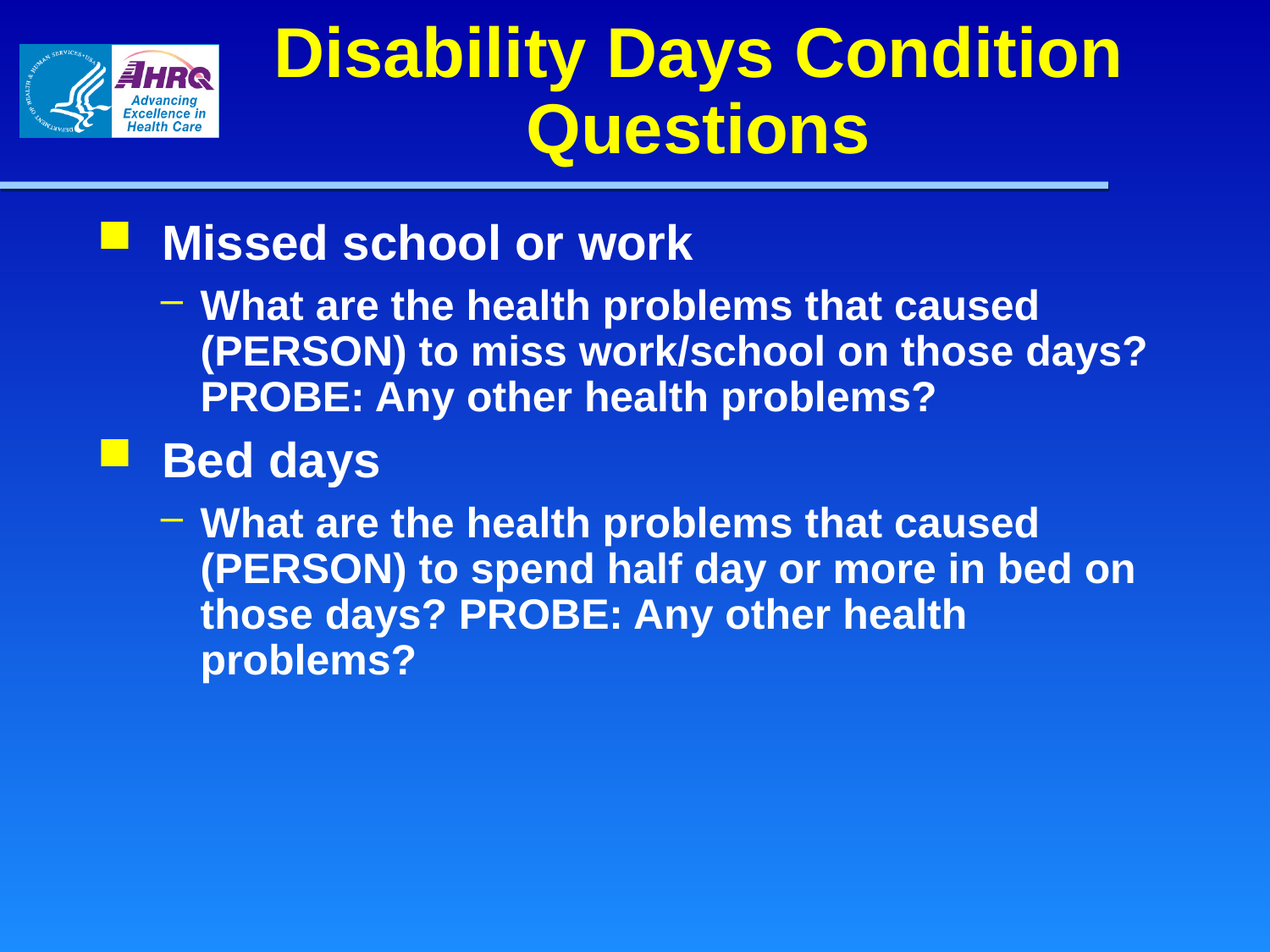

Disability Days Condition Questions
Missed school or work
What are the health problems that caused (PERSON) to miss work/school on those days? PROBE: Any other health problems?
Bed days
What are the health problems that caused (PERSON) to spend half day or more in bed on those days? PROBE: Any other health problems?